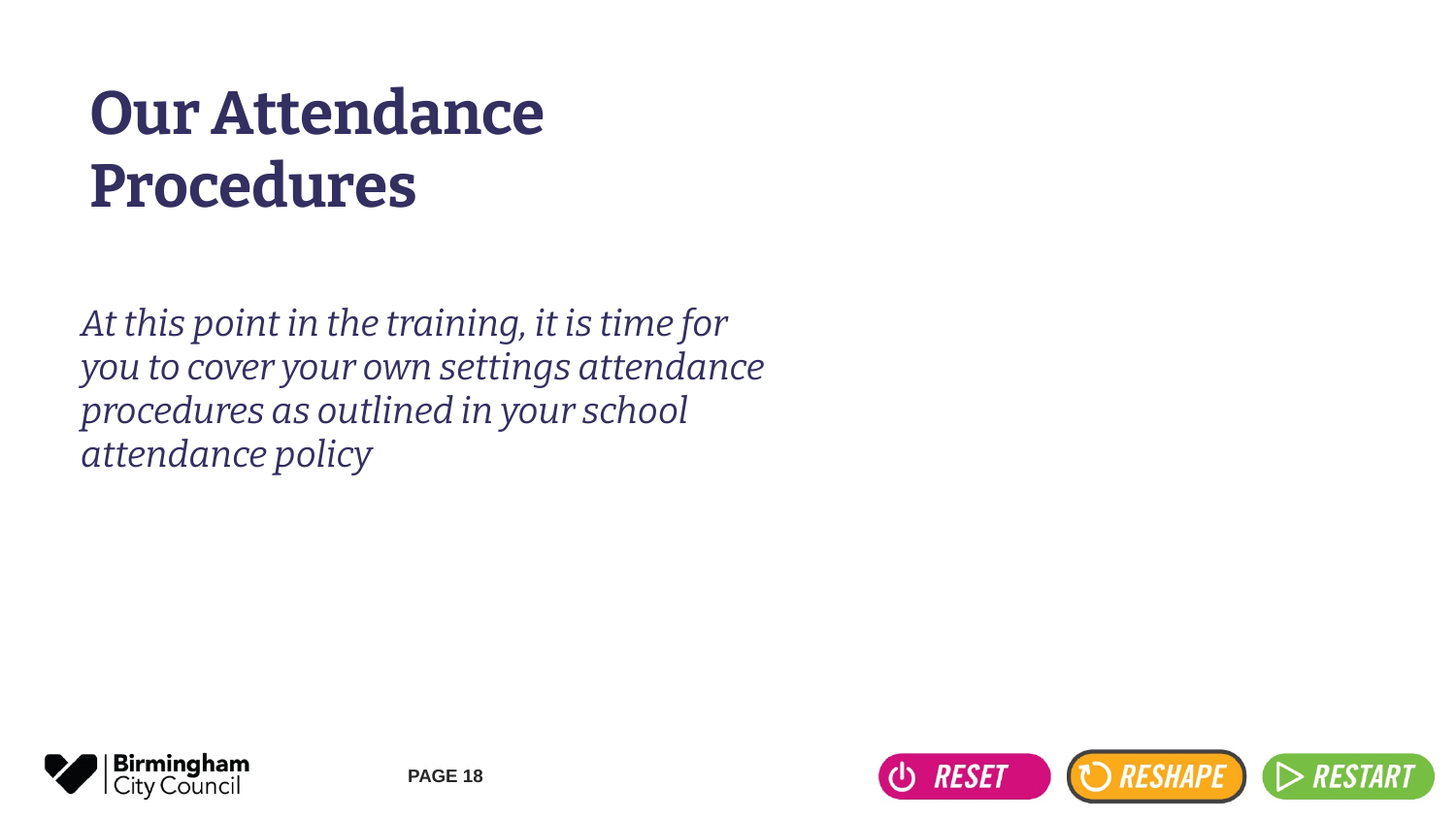

Our Attendance Procedures
At this point in the training, it is time for you to cover your own settings attendance procedures as outlined in your school attendance policy